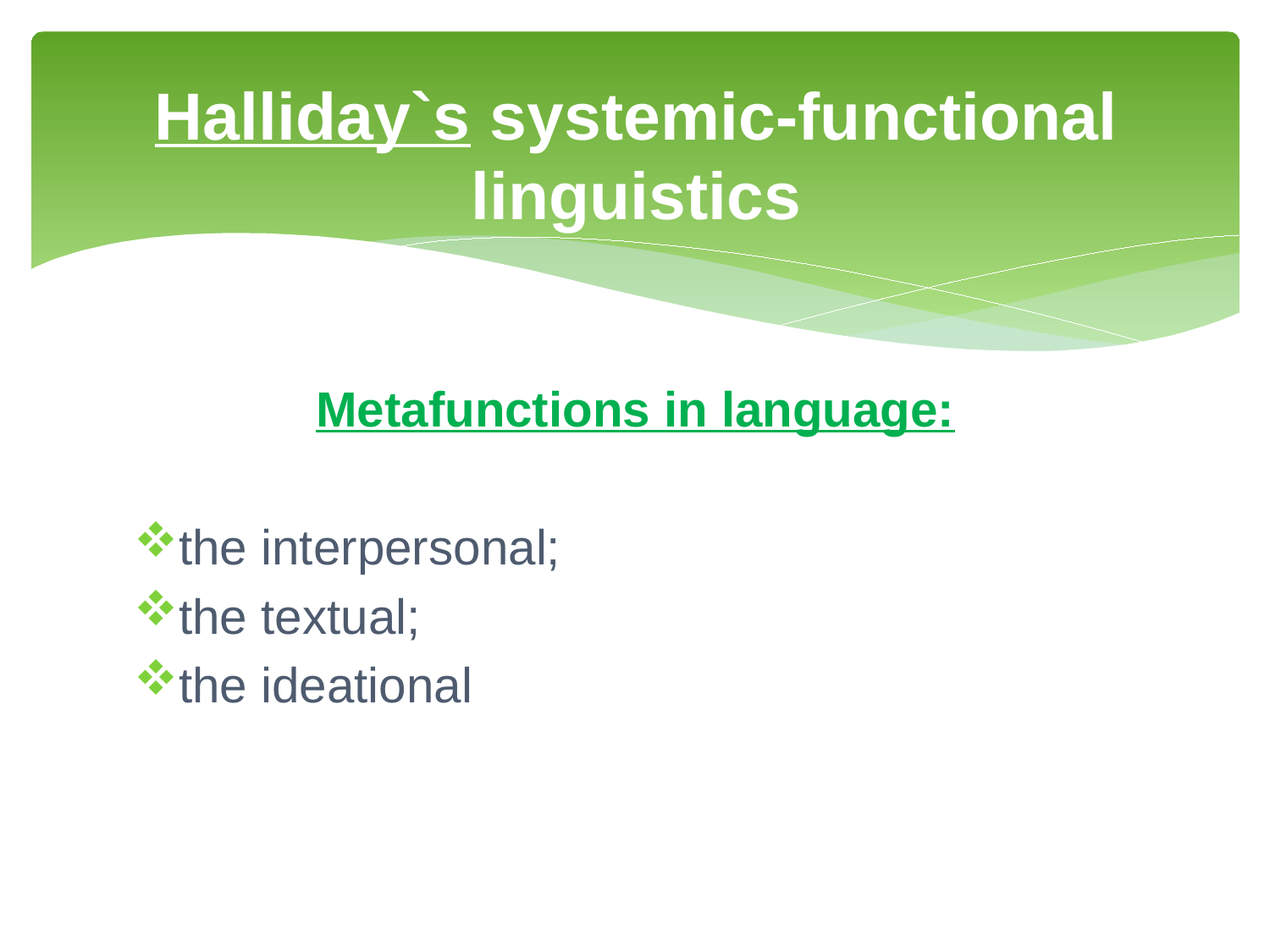

# Halliday`s systemic-functional linguistics
Metafunctions in language:

the interpersonal;
the textual;
the ideational